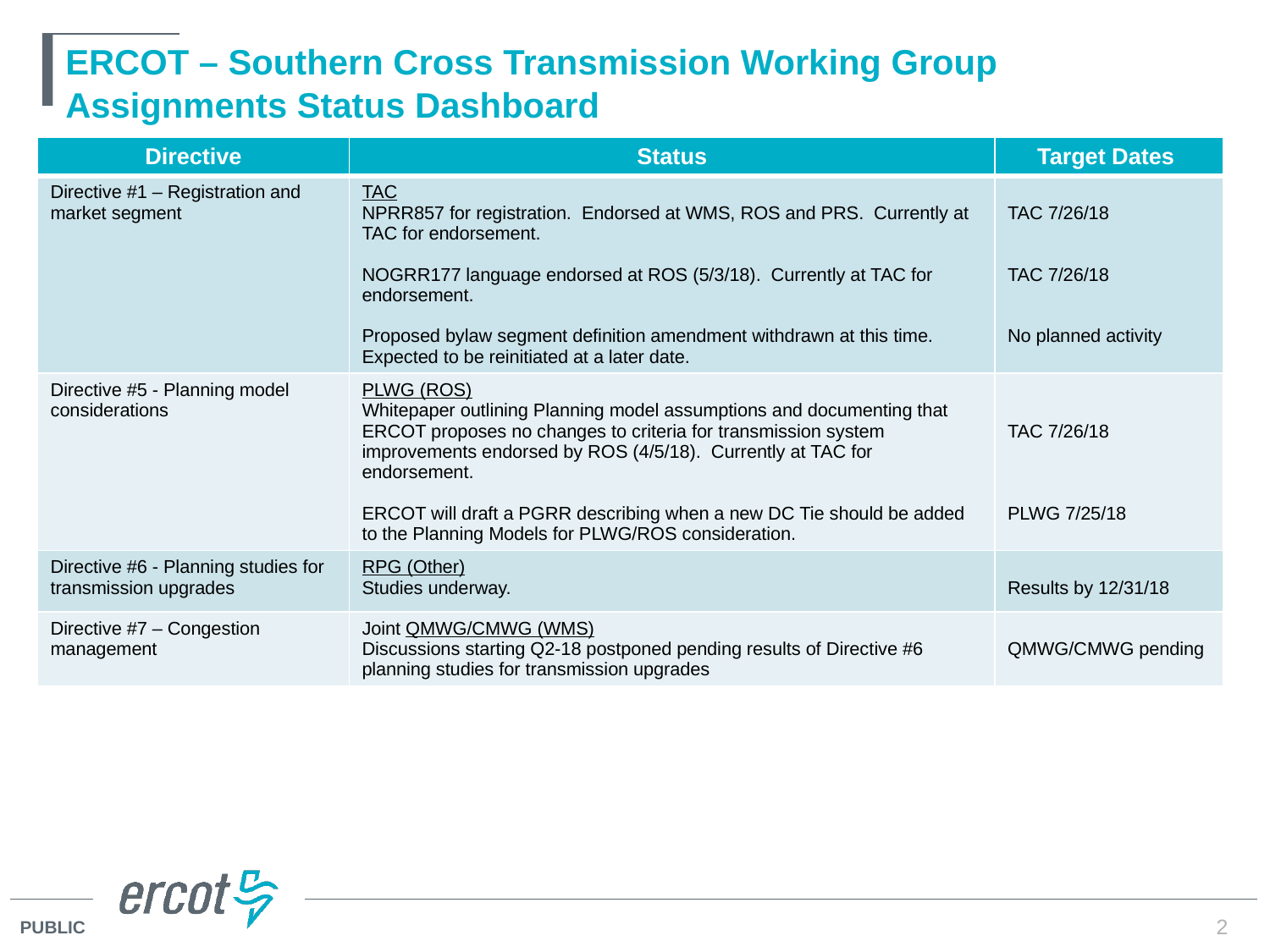

# ERCOT – Southern Cross Transmission Working Group Assignments Status Dashboard
| Directive | Status | Target Dates |
| --- | --- | --- |
| Directive #1 – Registration and market segment | TAC NPRR857 for registration. Endorsed at WMS, ROS and PRS. Currently at TAC for endorsement. NOGRR177 language endorsed at ROS (5/3/18). Currently at TAC for endorsement. Proposed bylaw segment definition amendment withdrawn at this time. Expected to be reinitiated at a later date. | TAC 7/26/18 TAC 7/26/18 No planned activity |
| Directive #5 - Planning model considerations | PLWG (ROS) Whitepaper outlining Planning model assumptions and documenting that ERCOT proposes no changes to criteria for transmission system improvements endorsed by ROS (4/5/18).  Currently at TAC for endorsement.  ERCOT will draft a PGRR describing when a new DC Tie should be added to the Planning Models for PLWG/ROS consideration. | TAC 7/26/18 PLWG 7/25/18 |
| Directive #6 - Planning studies for transmission upgrades | RPG (Other) Studies underway. | Results by 12/31/18 |
| Directive #7 – Congestion management | Joint QMWG/CMWG (WMS) Discussions starting Q2-18 postponed pending results of Directive #6 planning studies for transmission upgrades | QMWG/CMWG pending |
2